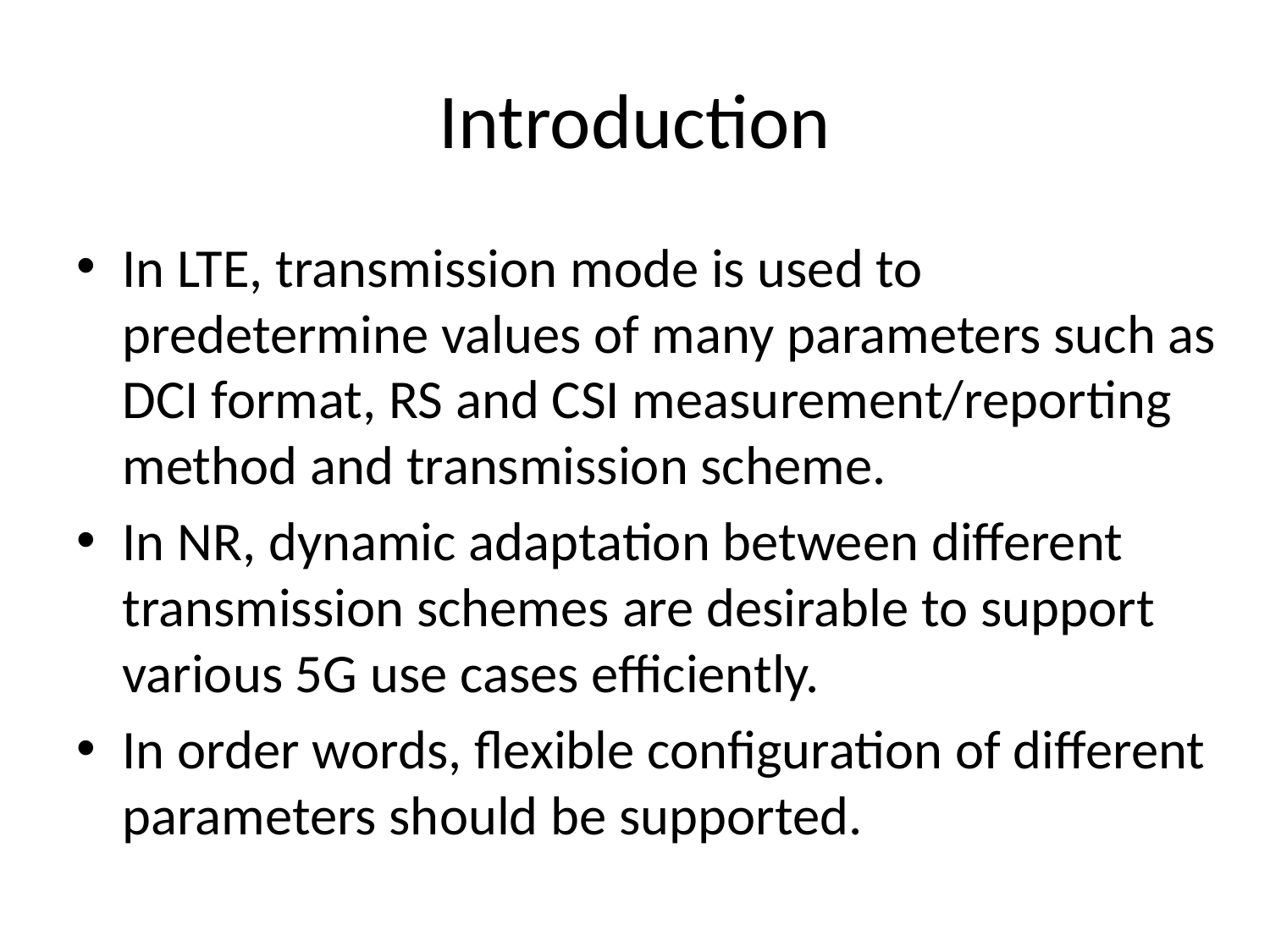

# Introduction
In LTE, transmission mode is used to predetermine values of many parameters such as DCI format, RS and CSI measurement/reporting method and transmission scheme.
In NR, dynamic adaptation between different transmission schemes are desirable to support various 5G use cases efficiently.
In order words, flexible configuration of different parameters should be supported.